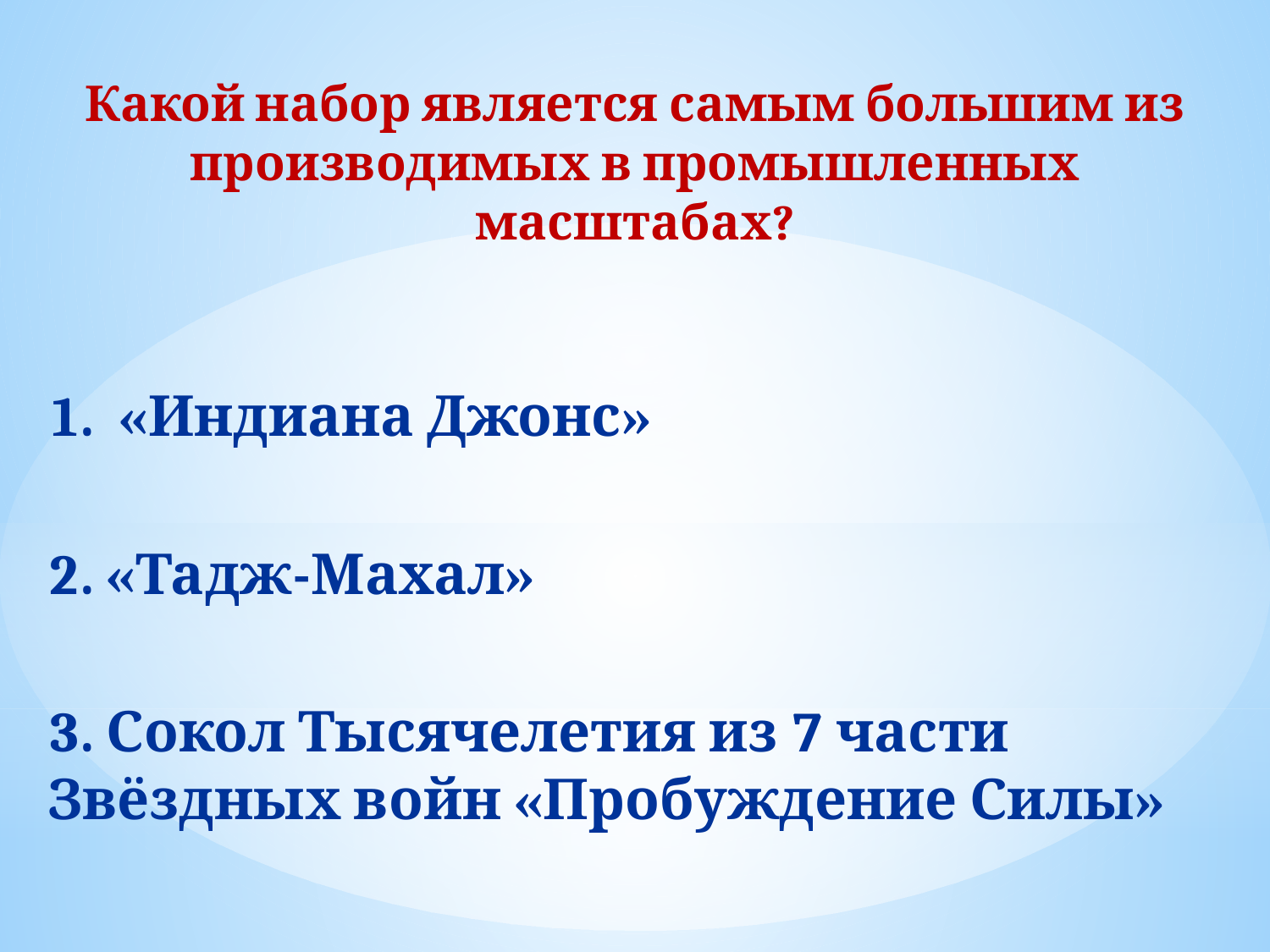

Какой набор является самым большим из производимых в промышленных масштабах?

«Индиана Джонс»

2. «Тадж-Махал»

3. Сокол Тысячелетия из 7 части Звёздных войн «Пробуждение Силы»